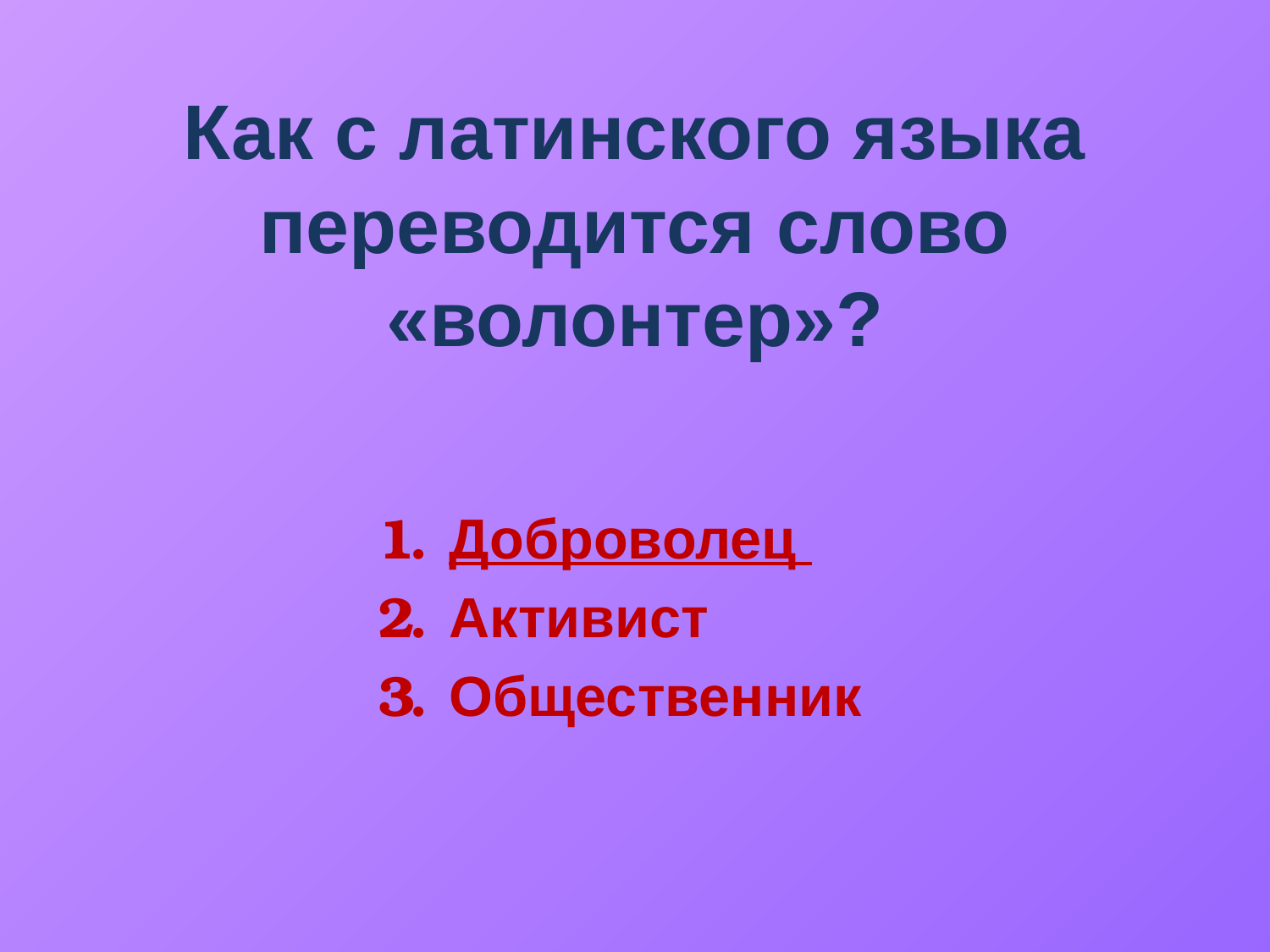

#
Как с латинского языка переводится слово «волонтер»?
Доброволец
Активист
Общественник